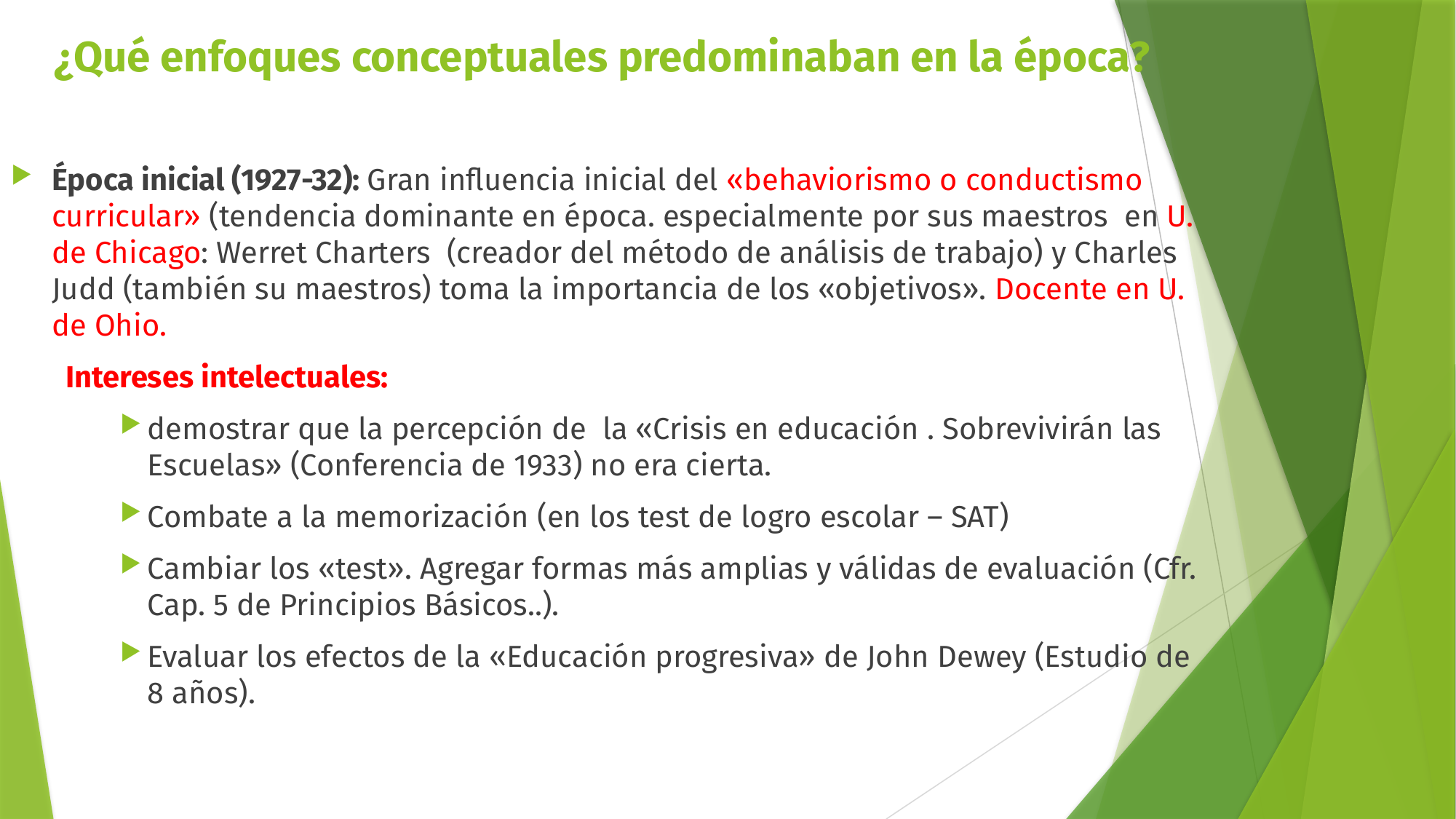

# ¿Qué enfoques conceptuales predominaban en la época?
Época inicial (1927-32): Gran influencia inicial del «behaviorismo o conductismo curricular» (tendencia dominante en época. especialmente por sus maestros  en U. de Chicago: Werret Charters  (creador del método de análisis de trabajo) y Charles Judd (también su maestros) toma la importancia de los «objetivos». Docente en U.  de Ohio.
Intereses intelectuales:
demostrar que la percepción de  la «Crisis en educación . Sobrevivirán las Escuelas» (Conferencia de 1933) no era cierta.
Combate a la memorización (en los test de logro escolar – SAT)
Cambiar los «test». Agregar formas más amplias y válidas de evaluación (Cfr. Cap. 5 de Principios Básicos..).
Evaluar los efectos de la «Educación progresiva» de John Dewey (Estudio de 8 años).